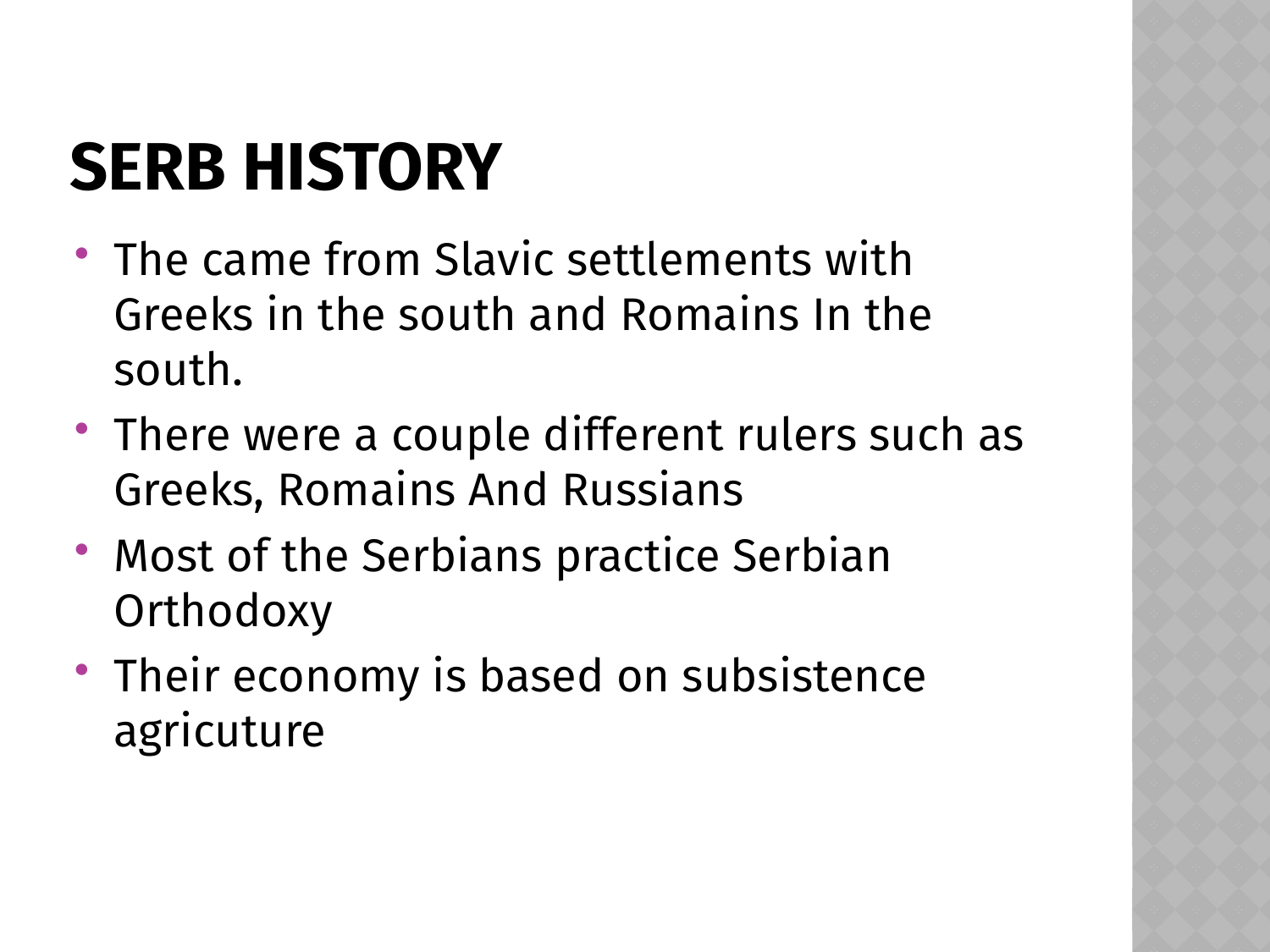

# Serb history
The came from Slavic settlements with Greeks in the south and Romains In the south.
There were a couple different rulers such as Greeks, Romains And Russians
Most of the Serbians practice Serbian Orthodoxy
Their economy is based on subsistence agricuture